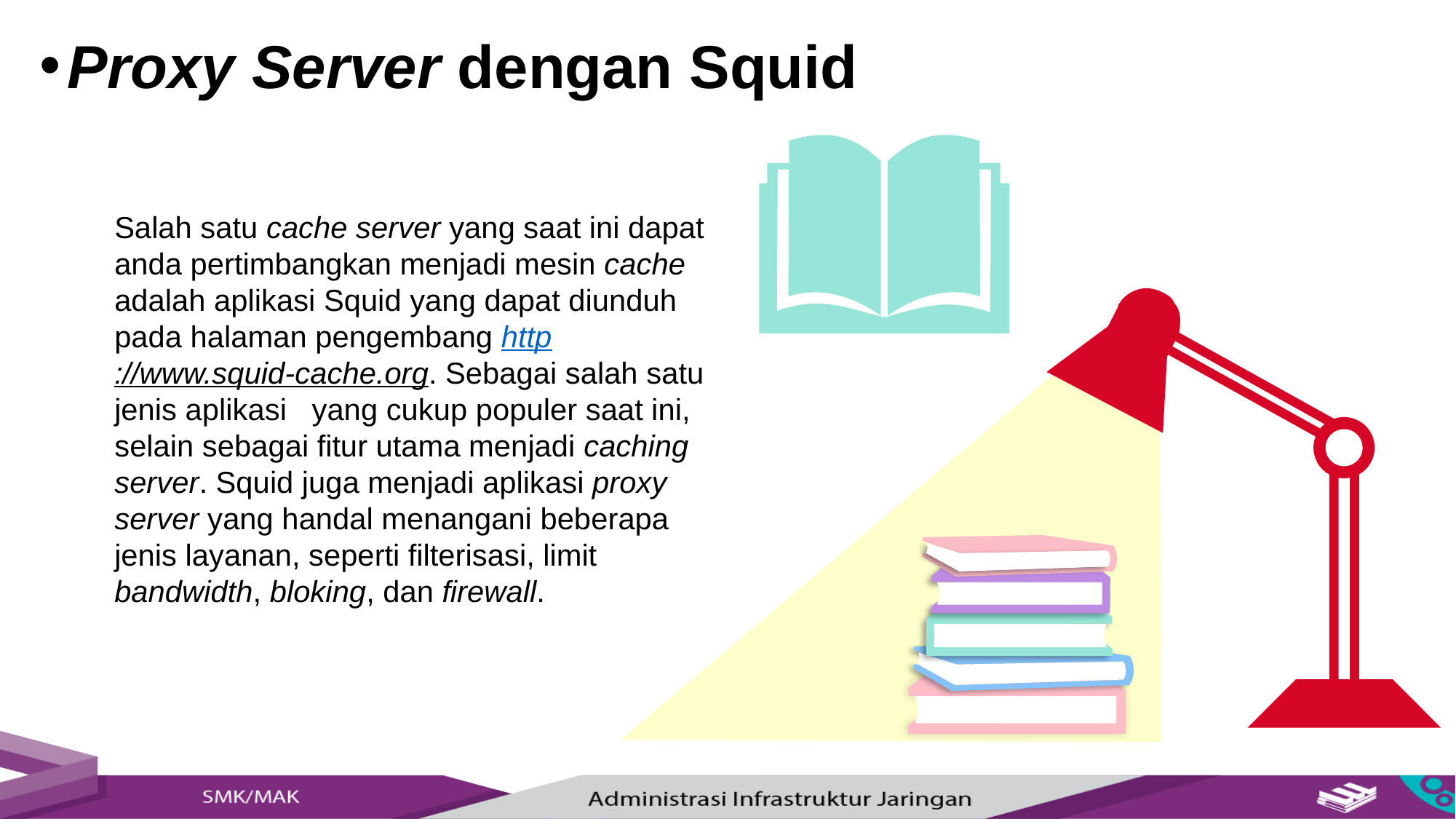

Proxy Server dengan Squid

Salah satu cache server yang saat ini dapat   anda pertimbangkan menjadi mesin cache adalah aplikasi Squid yang dapat diunduh  pada halaman pengembang http://www.squid-cache.org. Sebagai salah satu jenis aplikasi   yang cukup populer saat ini, selain sebagai fitur utama menjadi caching server. Squid juga menjadi aplikasi proxy server yang handal menangani beberapa jenis layanan, seperti filterisasi, limit bandwidth, bloking, dan firewall.